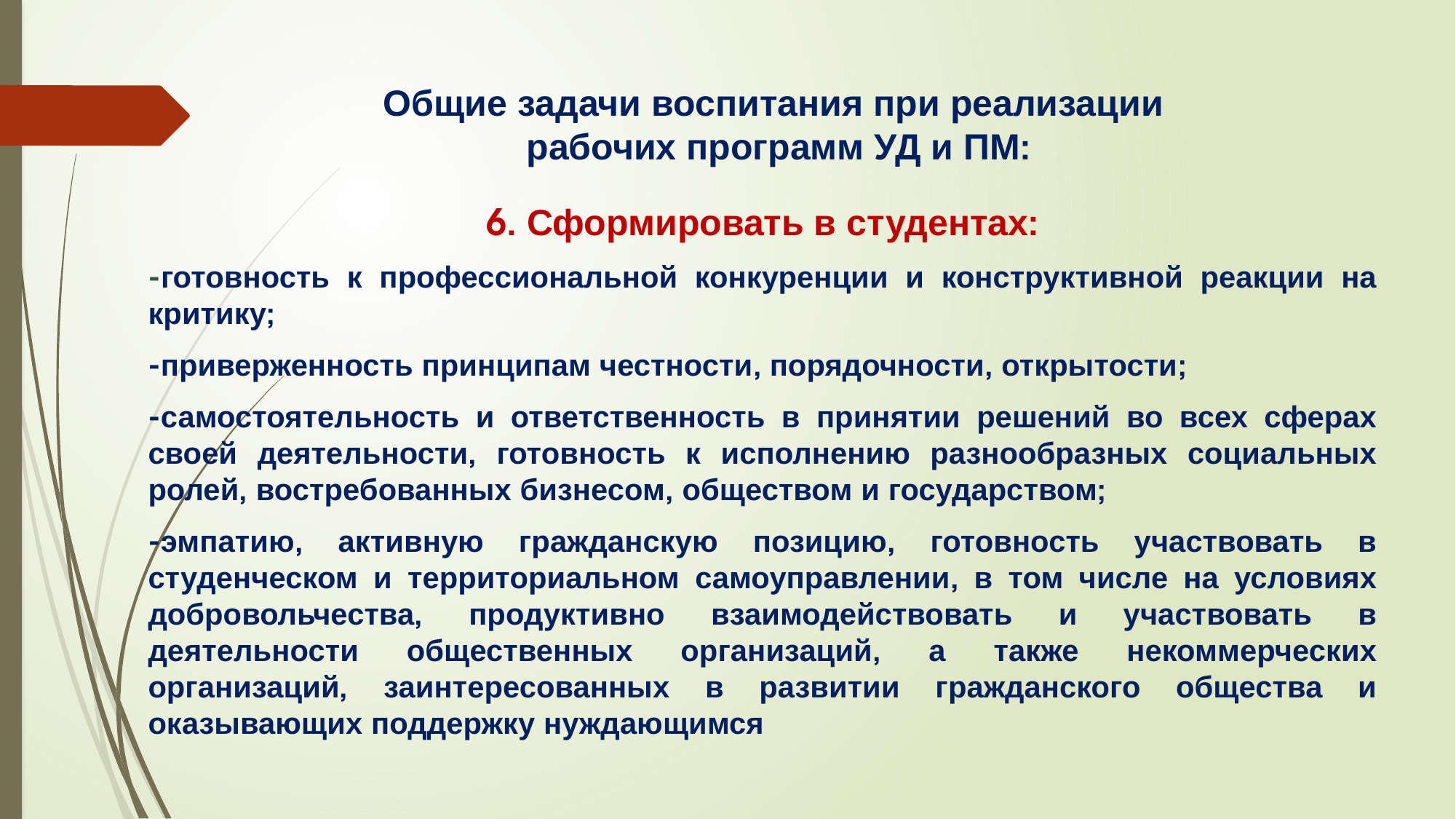

# Общие задачи воспитания при реализации рабочих программ УД и ПМ:

6. Сформировать в студентах:
-готовность к профессиональной конкуренции и конструктивной реакции на критику;
-приверженность принципам честности, порядочности, открытости;
-самостоятельность и ответственность в принятии решений во всех сферах своей деятельности, готовность к исполнению разнообразных социальных ролей, востребованных бизнесом, обществом и государством;
-эмпатию, активную гражданскую позицию, готовность участвовать в студенческом и территориальном самоуправлении, в том числе на условиях добровольчества, продуктивно взаимодействовать и участвовать в деятельности общественных организаций, а также некоммерческих организаций, заинтересованных в развитии гражданского общества и оказывающих поддержку нуждающимся